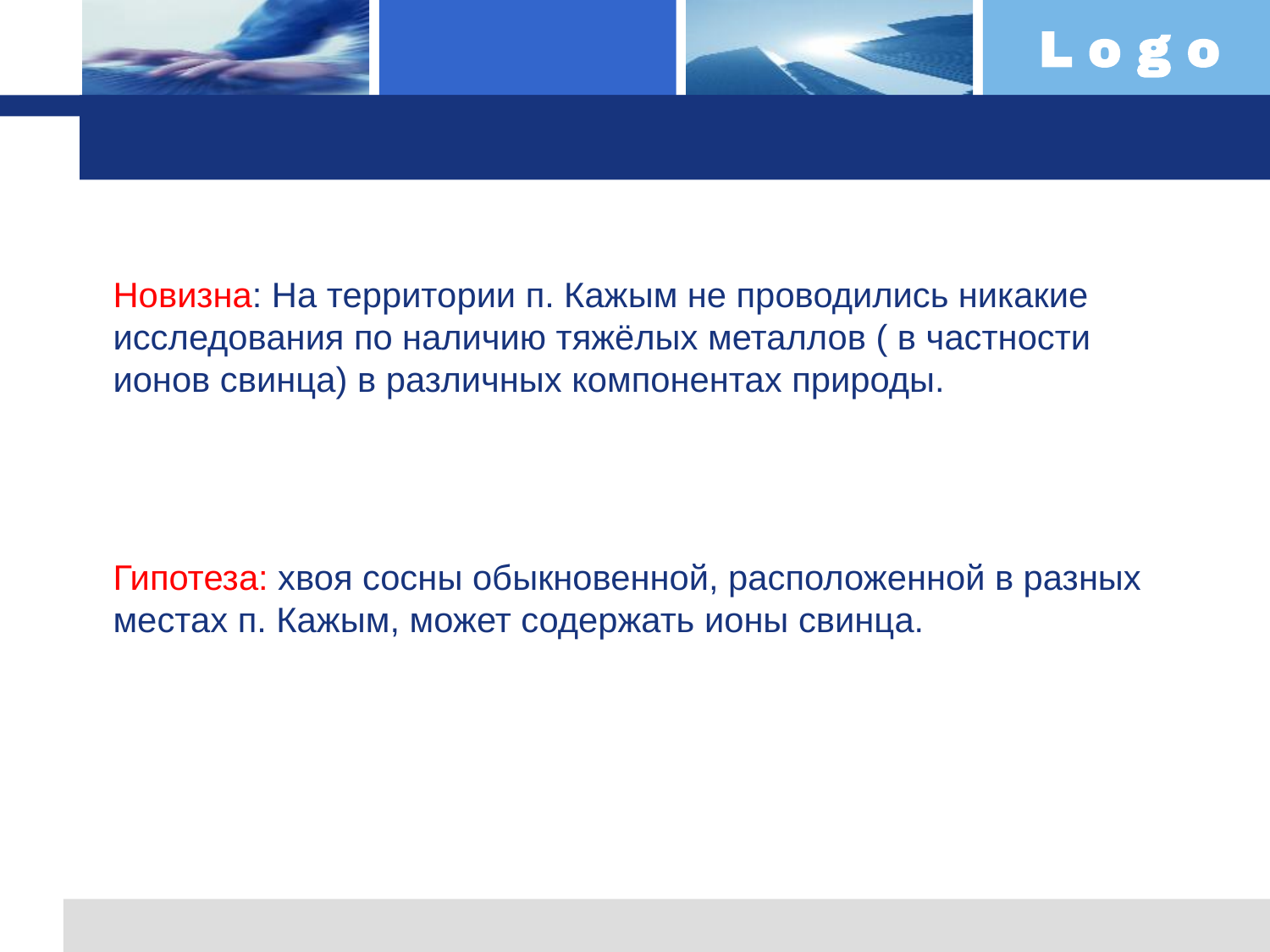

Новизна: На территории п. Кажым не проводились никакие  исследования по наличию тяжёлых металлов ( в частности ионов свинца) в различных компонентах природы.

Гипотеза: хвоя сосны обыкновенной, расположенной в разных местах п. Кажым, может содержать ионы свинца.